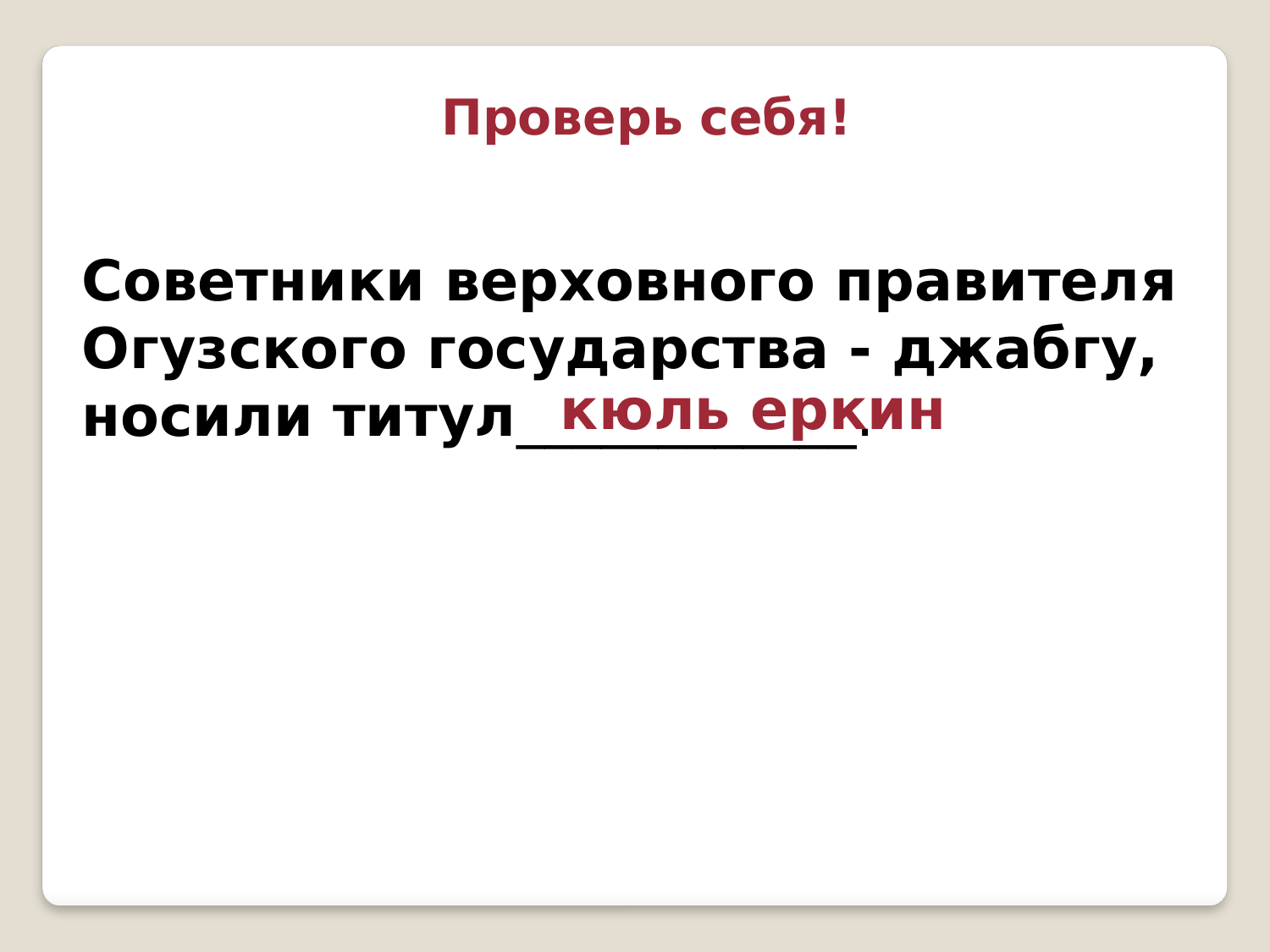

Проверь себя!
Советники верховного правителя Огузского государства - джабгу, носили титул____________.
 кюль еркин